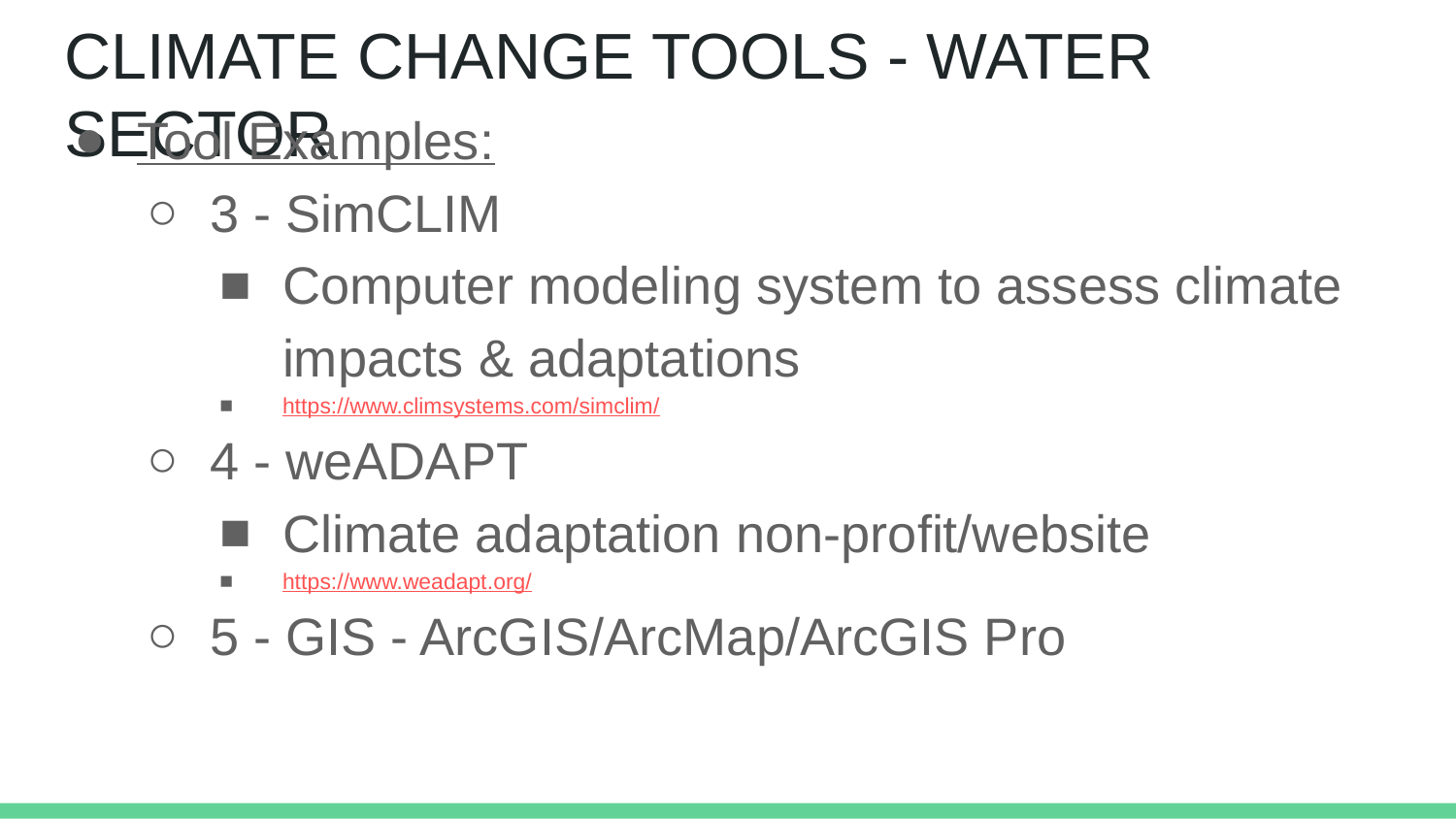

# CLIMATE CHANGE TOOLS - WATER SECTOR
Tool Examples:
3 - SimCLIM
Computer modeling system to assess climate impacts & adaptations
https://www.climsystems.com/simclim/
4 - weADAPT
Climate adaptation non-profit/website
https://www.weadapt.org/
5 - GIS - ArcGIS/ArcMap/ArcGIS Pro